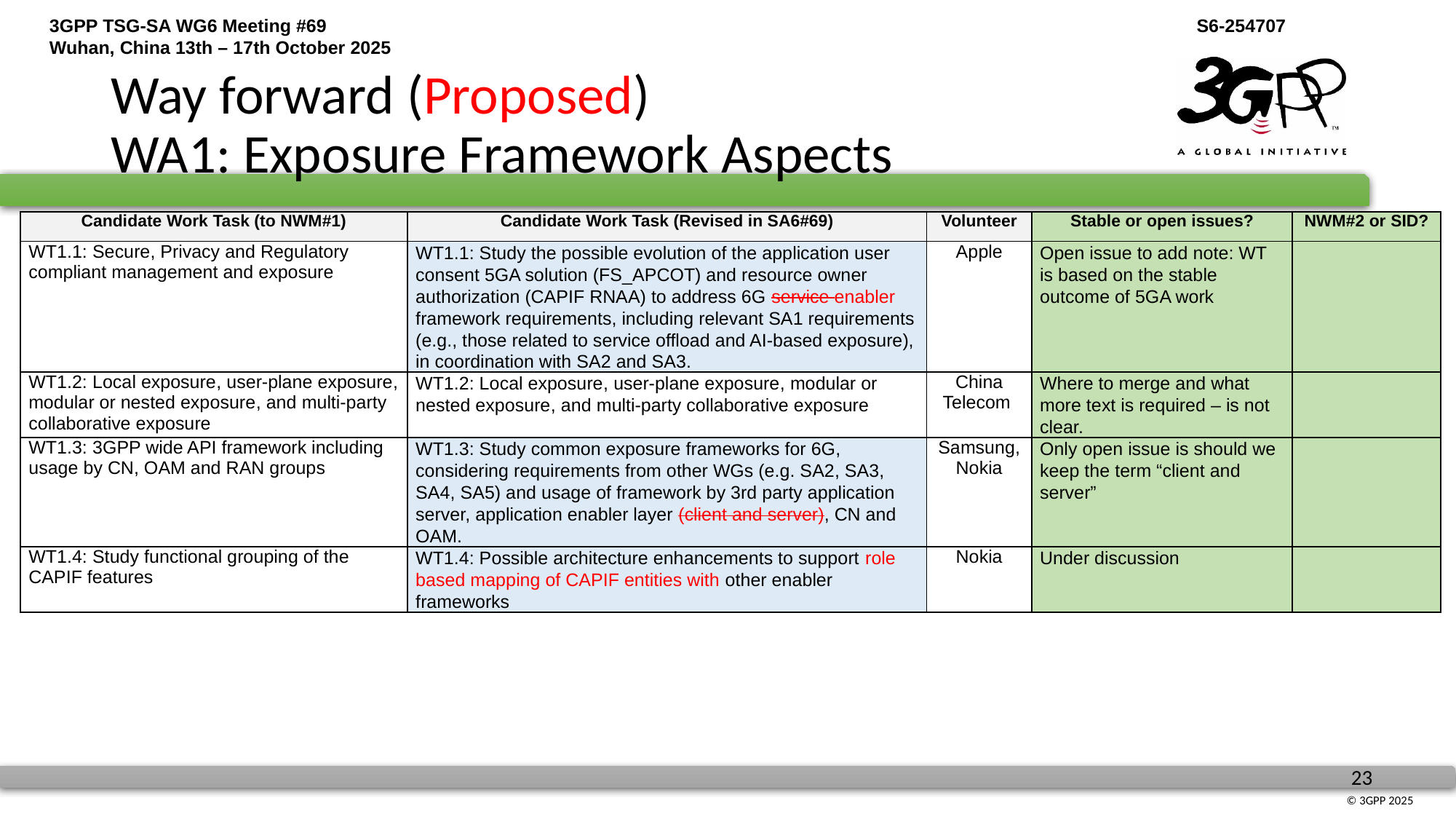

# Way forward (Proposed) WA1: Exposure Framework Aspects
| Candidate Work Task (to NWM#1) | Candidate Work Task (Revised in SA6#69) | Volunteer | Stable or open issues? | NWM#2 or SID? |
| --- | --- | --- | --- | --- |
| WT1.1: Secure, Privacy and Regulatory compliant management and exposure | WT1.1: Study the possible evolution of the application user consent 5GA solution (FS\_APCOT) and resource owner authorization (CAPIF RNAA) to address 6G service enabler framework requirements, including relevant SA1 requirements (e.g., those related to service offload and AI-based exposure), in coordination with SA2 and SA3. | Apple | Open issue to add note: WT is based on the stable outcome of 5GA work |  |
| WT1.2: Local exposure​​, ​​user-plane exposure​​, ​​modular or nested exposure​​, and ​​multi-party collaborative exposure | WT1.2: Local exposure​​, ​​user-plane exposure​​, ​​modular or nested exposure​​, and ​​multi-party collaborative exposure | China Telecom | Where to merge and what more text is required – is not clear. |  |
| WT1.3: 3GPP wide API framework including usage by CN, OAM and RAN groups | WT1.3: Study common exposure frameworks for 6G, considering requirements from other WGs (e.g. SA2, SA3, SA4, SA5) and usage of framework by 3rd party application server, application enabler layer (client and server), CN and OAM. | Samsung, Nokia | Only open issue is should we keep the term “client and server” |  |
| WT1.4: Study functional grouping of the CAPIF features | WT1.4: Possible architecture enhancements to support role based mapping of CAPIF entities with other enabler frameworks | Nokia | Under discussion |  |